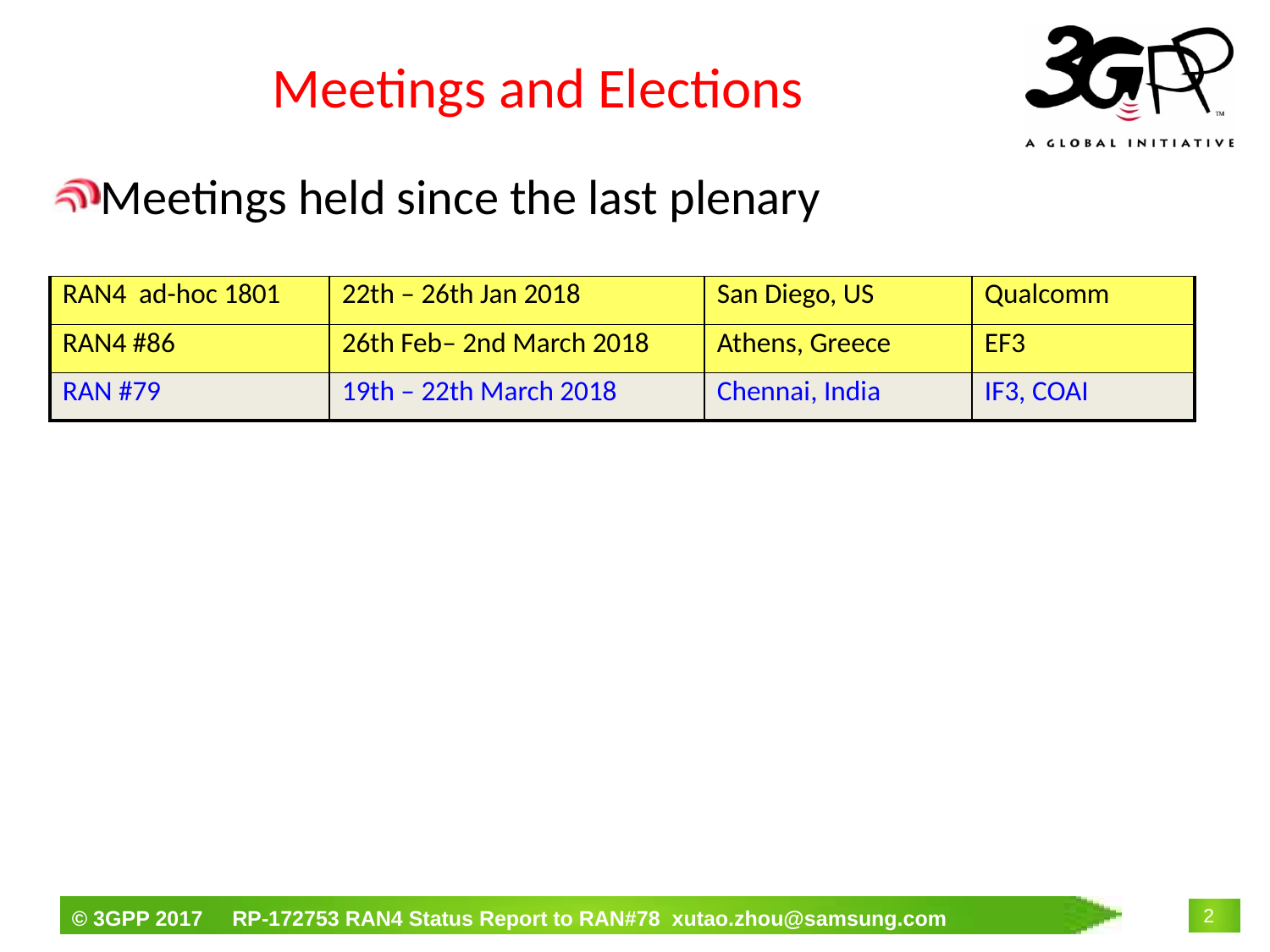

# Meetings and Elections
Meetings held since the last plenary

| RAN4 ad-hoc 1801 | 22th – 26th Jan 2018 | San Diego, US | Qualcomm |
| --- | --- | --- | --- |
| RAN4 #86 | 26th Feb– 2nd March 2018 | Athens, Greece | EF3 |
| RAN #79 | 19th – 22th March 2018 | Chennai, India | IF3, COAI |